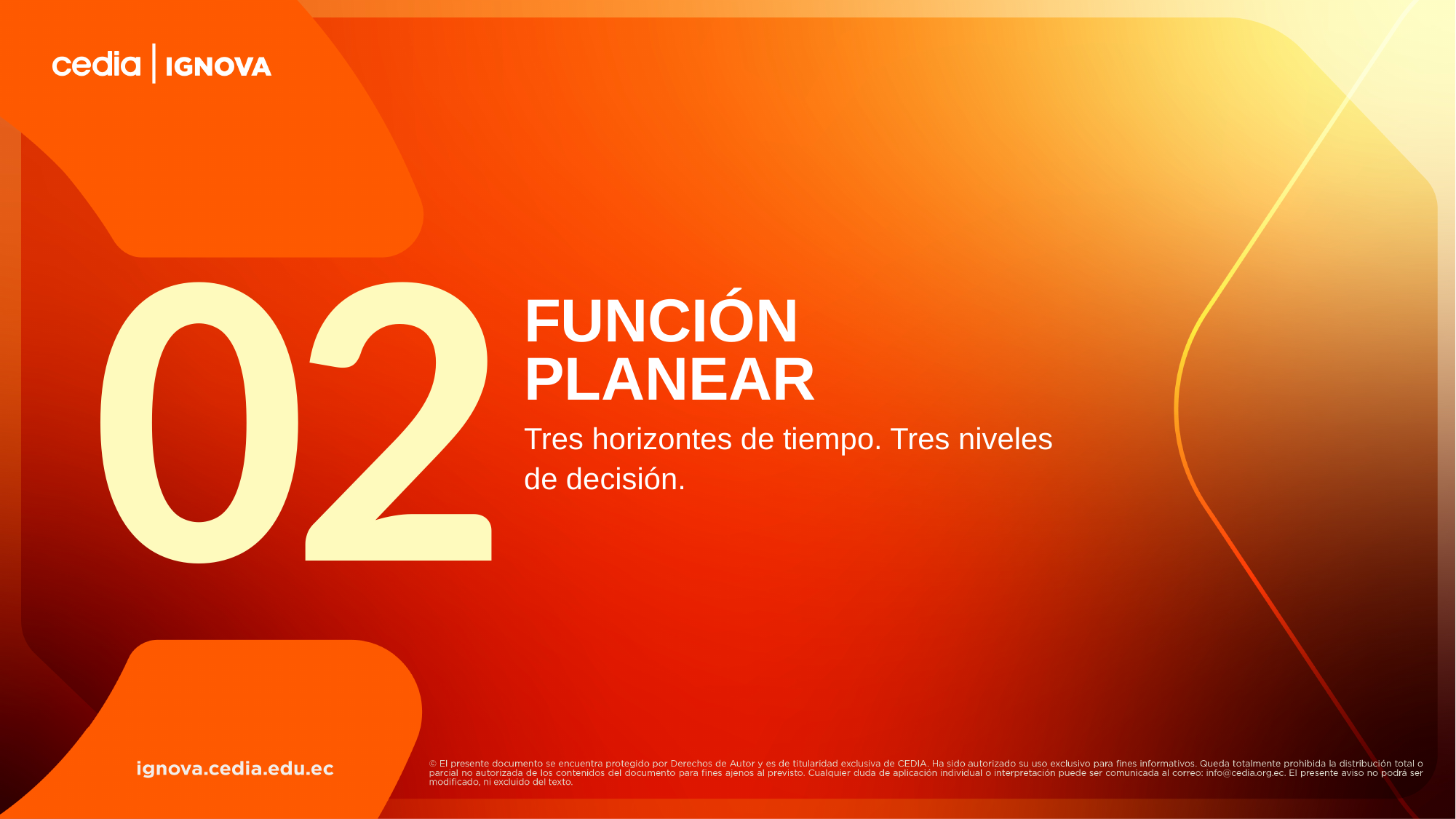

02
FUNCIÓN
PLANEAR
Tres horizontes de tiempo. Tres niveles de decisión.